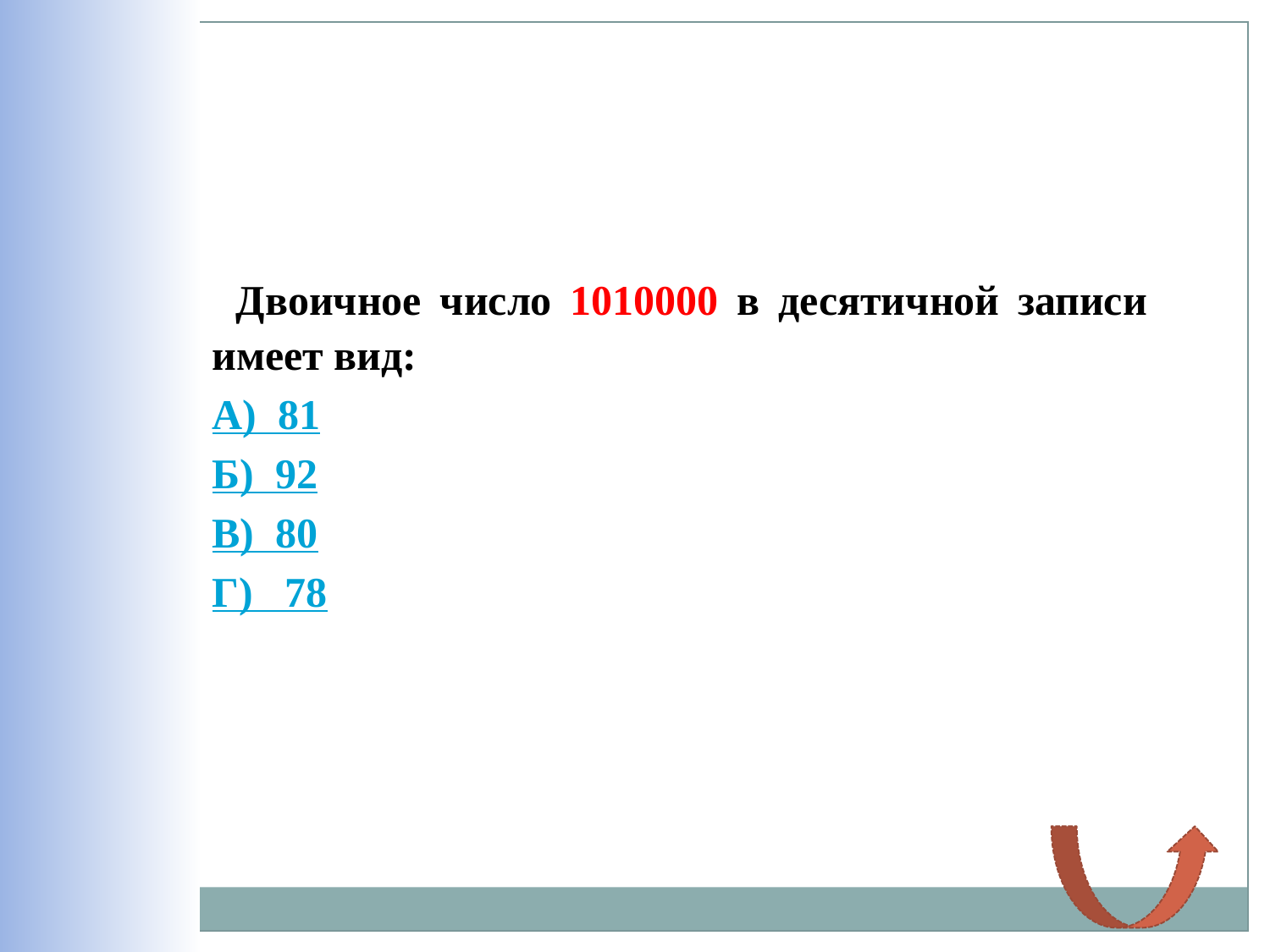

Двоичное число 1010000 в десятичной записи имеет вид:
А)  81
Б)  92
В)  80
Г)   78